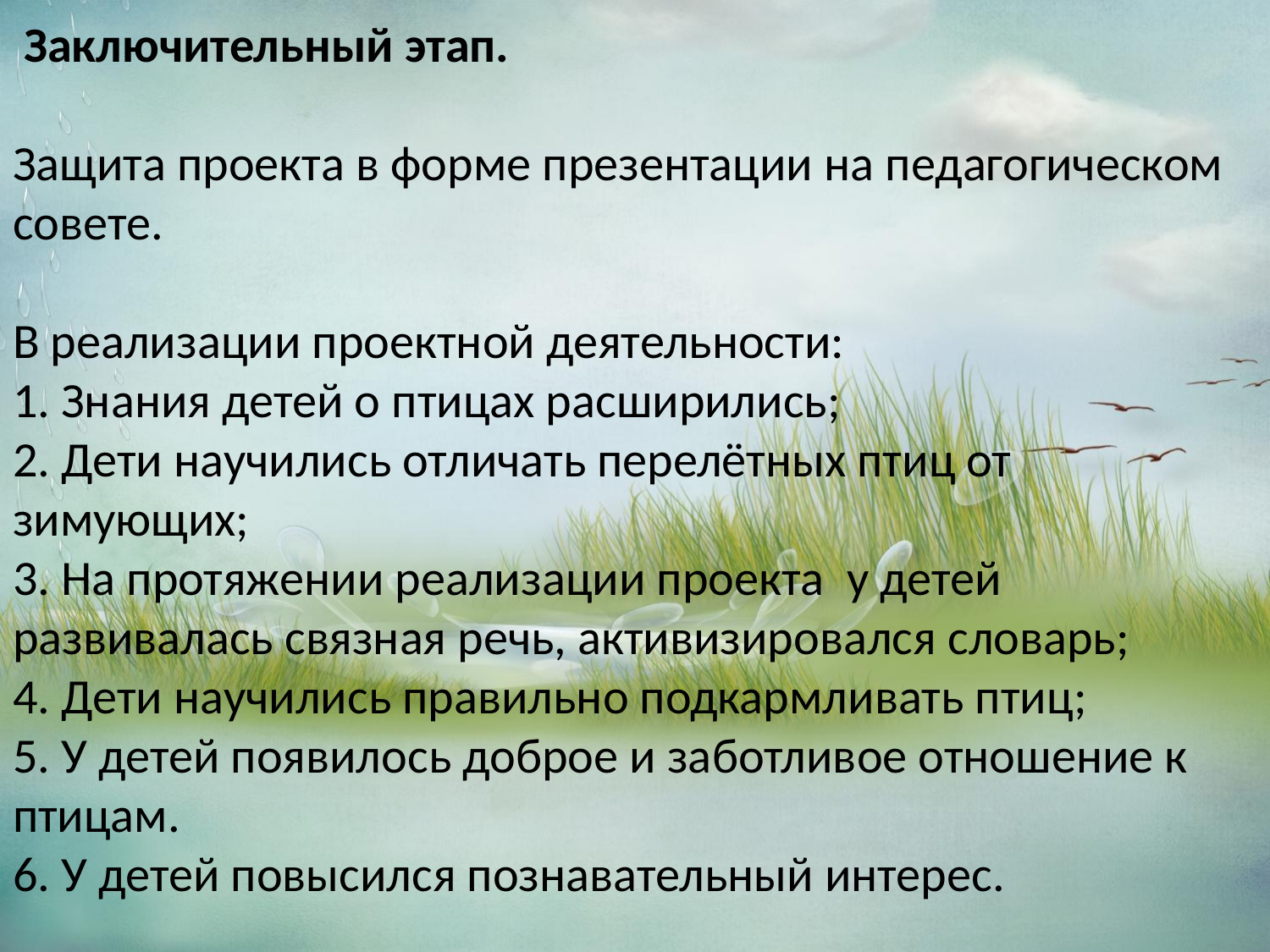

# Заключительный этап. Защита проекта в форме презентации на педагогическом совете. В реализации проектной деятельности: 1. Знания детей о птицах расширились; 2. Дети научились отличать перелётных птиц от зимующих; 3. На протяжении реализации проекта  у детей развивалась связная речь, активизировался словарь; 4. Дети научились правильно подкармливать птиц; 5. У детей появилось доброе и заботливое отношение к птицам. 6. У детей повысился познавательный интерес.